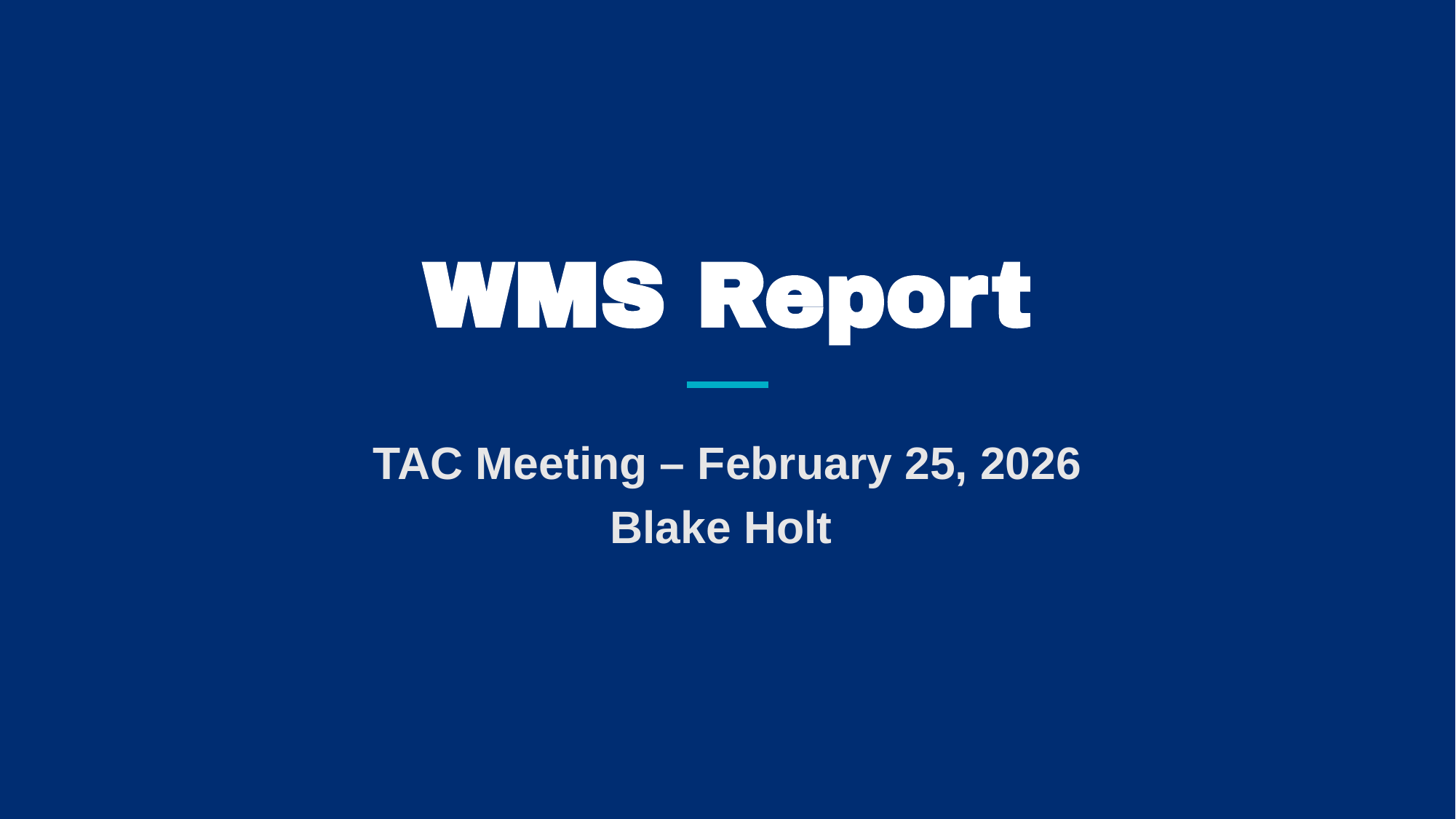

# WMS Report

TAC Meeting – February 25, 2026
Blake Holt